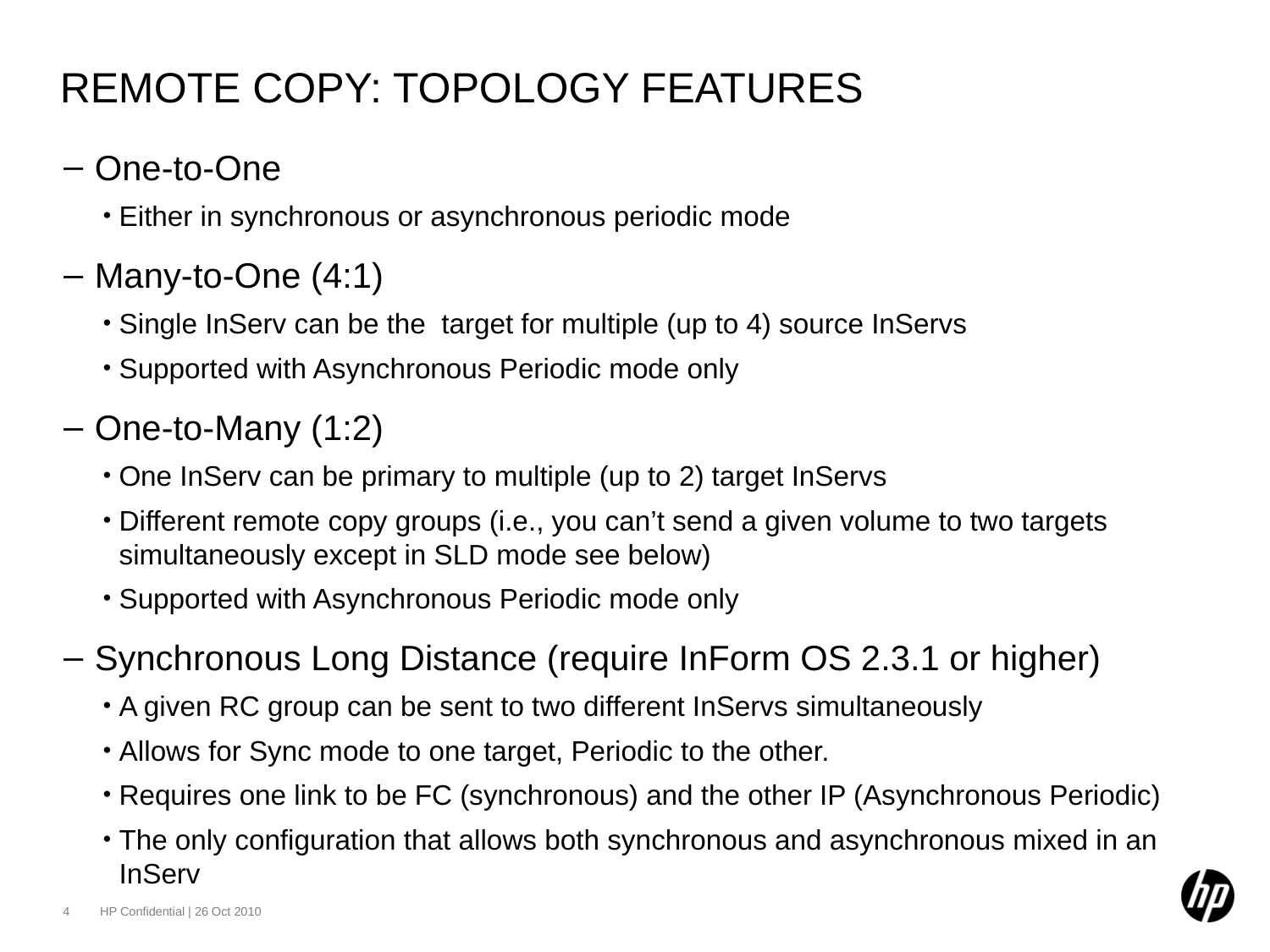

# Remote Copy: Topology Features
One-to-One
Either in synchronous or asynchronous periodic mode
Many-to-One (4:1)
Single InServ can be the  target for multiple (up to 4) source InServs
Supported with Asynchronous Periodic mode only
One-to-Many (1:2)
One InServ can be primary to multiple (up to 2) target InServs
Different remote copy groups (i.e., you can’t send a given volume to two targets simultaneously except in SLD mode see below)
Supported with Asynchronous Periodic mode only
Synchronous Long Distance (require InForm OS 2.3.1 or higher)
A given RC group can be sent to two different InServs simultaneously
Allows for Sync mode to one target, Periodic to the other.
Requires one link to be FC (synchronous) and the other IP (Asynchronous Periodic)
The only configuration that allows both synchronous and asynchronous mixed in an InServ